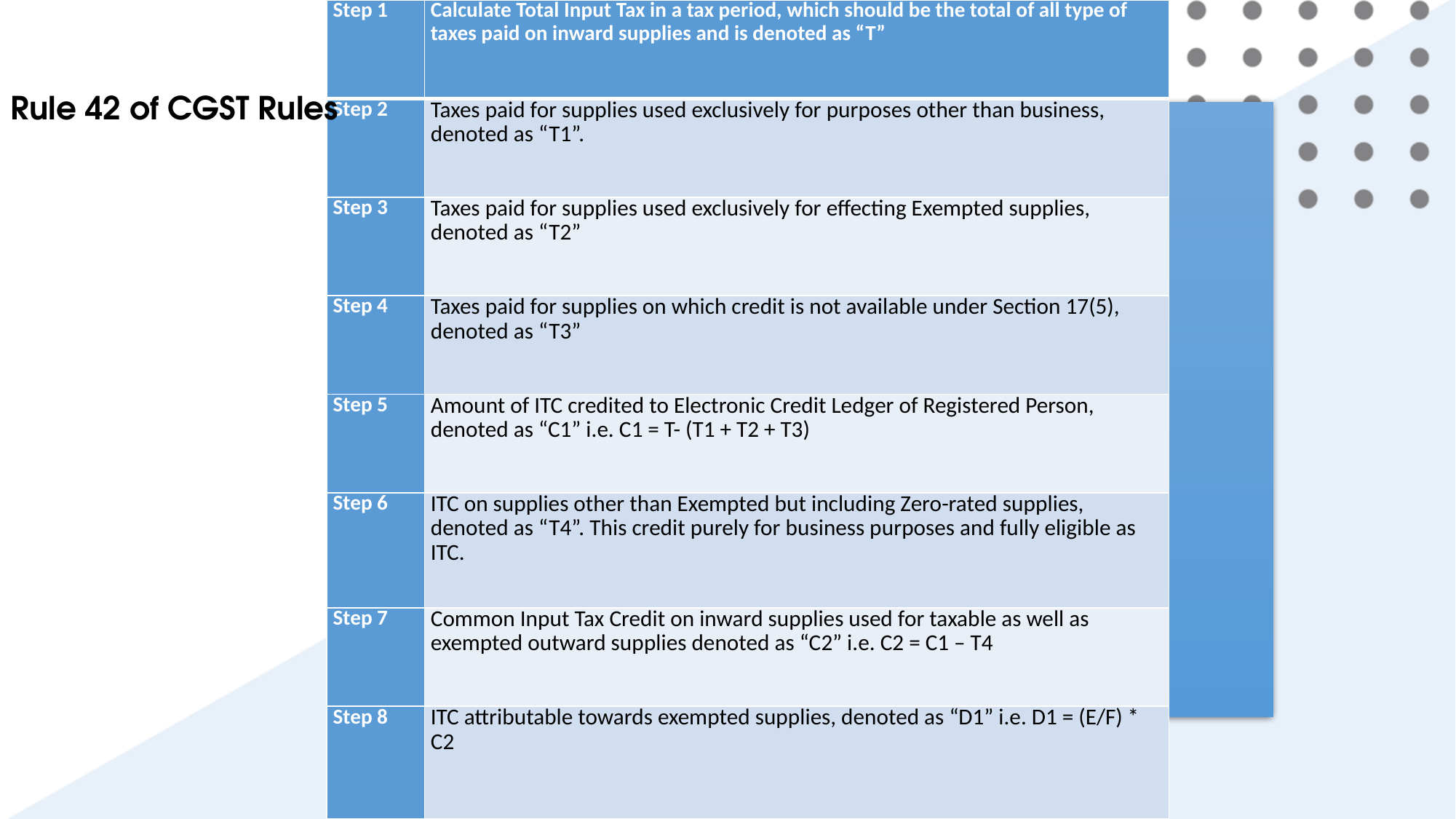

| Step 1 | Calculate Total Input Tax in a tax period, which should be the total of all type of taxes paid on inward supplies and is denoted as “T” |
| --- | --- |
| Step 2 | Taxes paid for supplies used exclusively for purposes other than business, denoted as “T1”. |
| Step 3 | Taxes paid for supplies used exclusively for effecting Exempted supplies, denoted as “T2” |
| Step 4 | Taxes paid for supplies on which credit is not available under Section 17(5), denoted as “T3” |
| Step 5 | Amount of ITC credited to Electronic Credit Ledger of Registered Person, denoted as “C1” i.e. C1 = T- (T1 + T2 + T3) |
| Step 6 | ITC on supplies other than Exempted but including Zero-rated supplies, denoted as “T4”. This credit purely for business purposes and fully eligible as ITC. |
| Step 7 | Common Input Tax Credit on inward supplies used for taxable as well as exempted outward supplies denoted as “C2” i.e. C2 = C1 – T4 |
| Step 8 | ITC attributable towards exempted supplies, denoted as “D1” i.e. D1 = (E/F) \* C2 |
Rule 42 of CGST Rules

By CA Atul Gupta